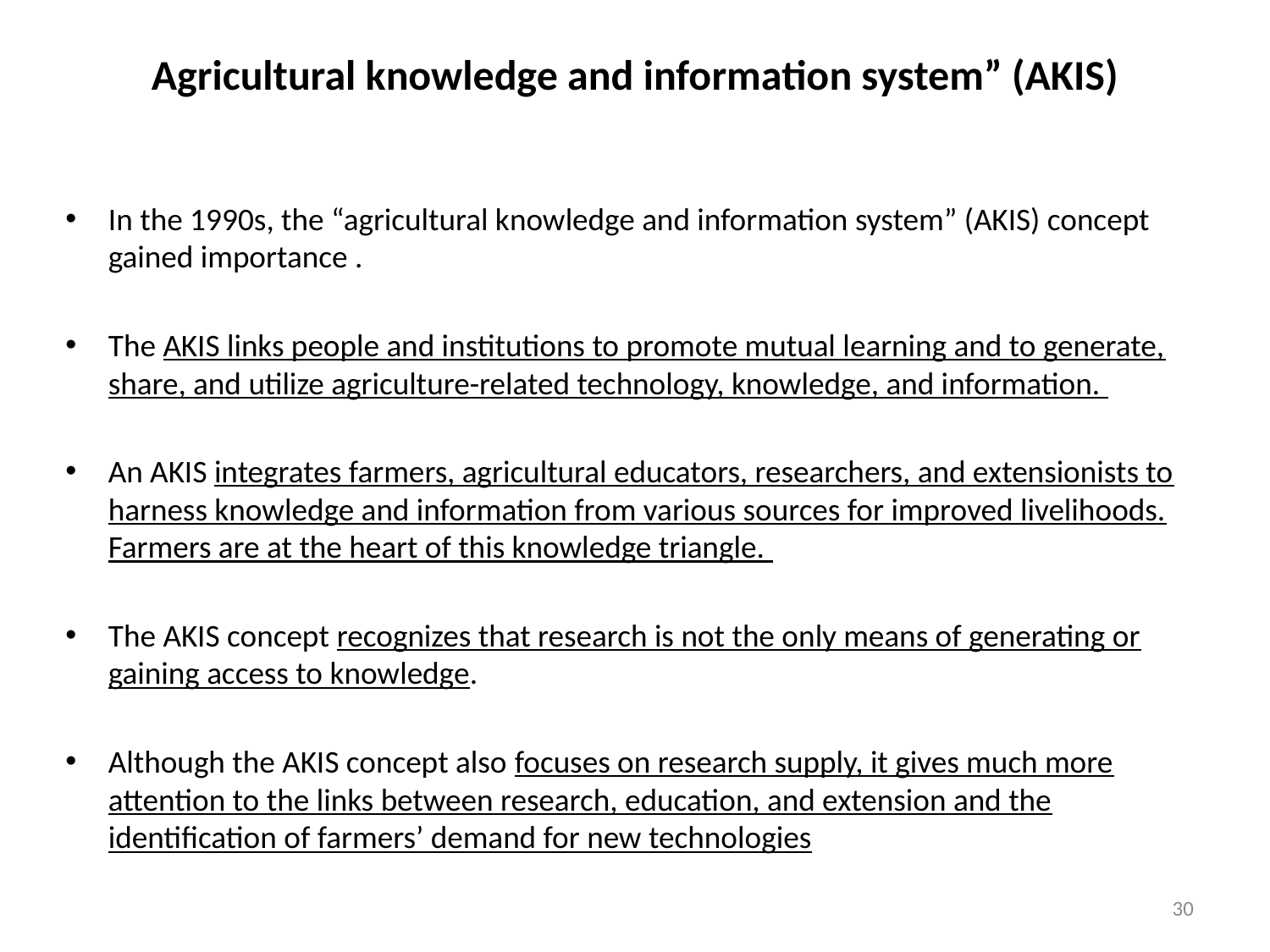

# Agricultural knowledge and information system” (AKIS)

In the 1990s, the “agricultural knowledge and information system” (AKIS) concept gained importance .

The AKIS links people and institutions to promote mutual learning and to generate, share, and utilize agriculture-related technology, knowledge, and information.

An AKIS integrates farmers, agricultural educators, researchers, and extensionists to harness knowledge and information from various sources for improved livelihoods. Farmers are at the heart of this knowledge triangle.

The AKIS concept recognizes that research is not the only means of generating or gaining access to knowledge.

Although the AKIS concept also focuses on research supply, it gives much more attention to the links between research, education, and extension and the identification of farmers’ demand for new technologies
30